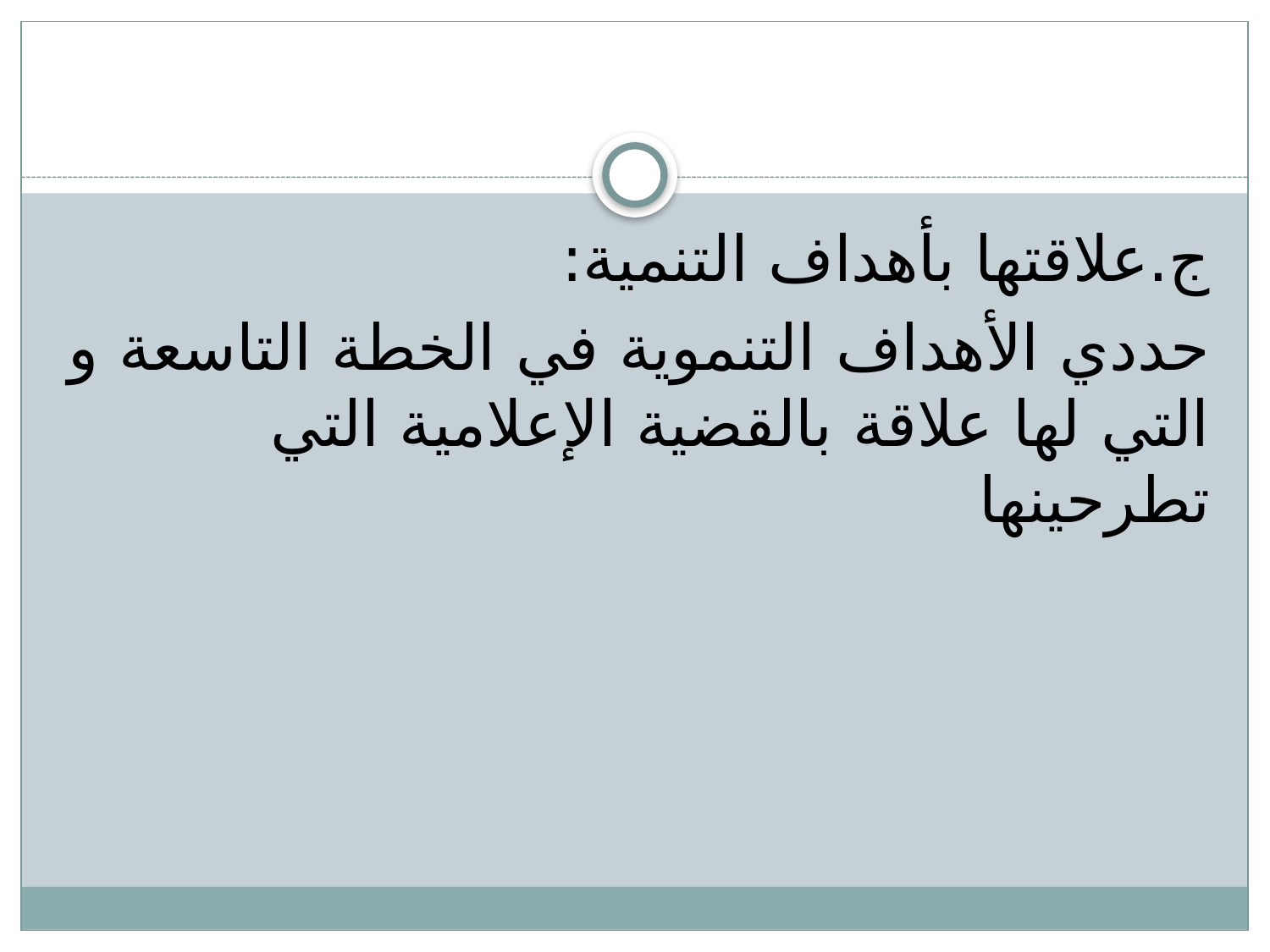

#
ج.علاقتها بأهداف التنمية:
حددي الأهداف التنموية في الخطة التاسعة و التي لها علاقة بالقضية الإعلامية التي تطرحينها